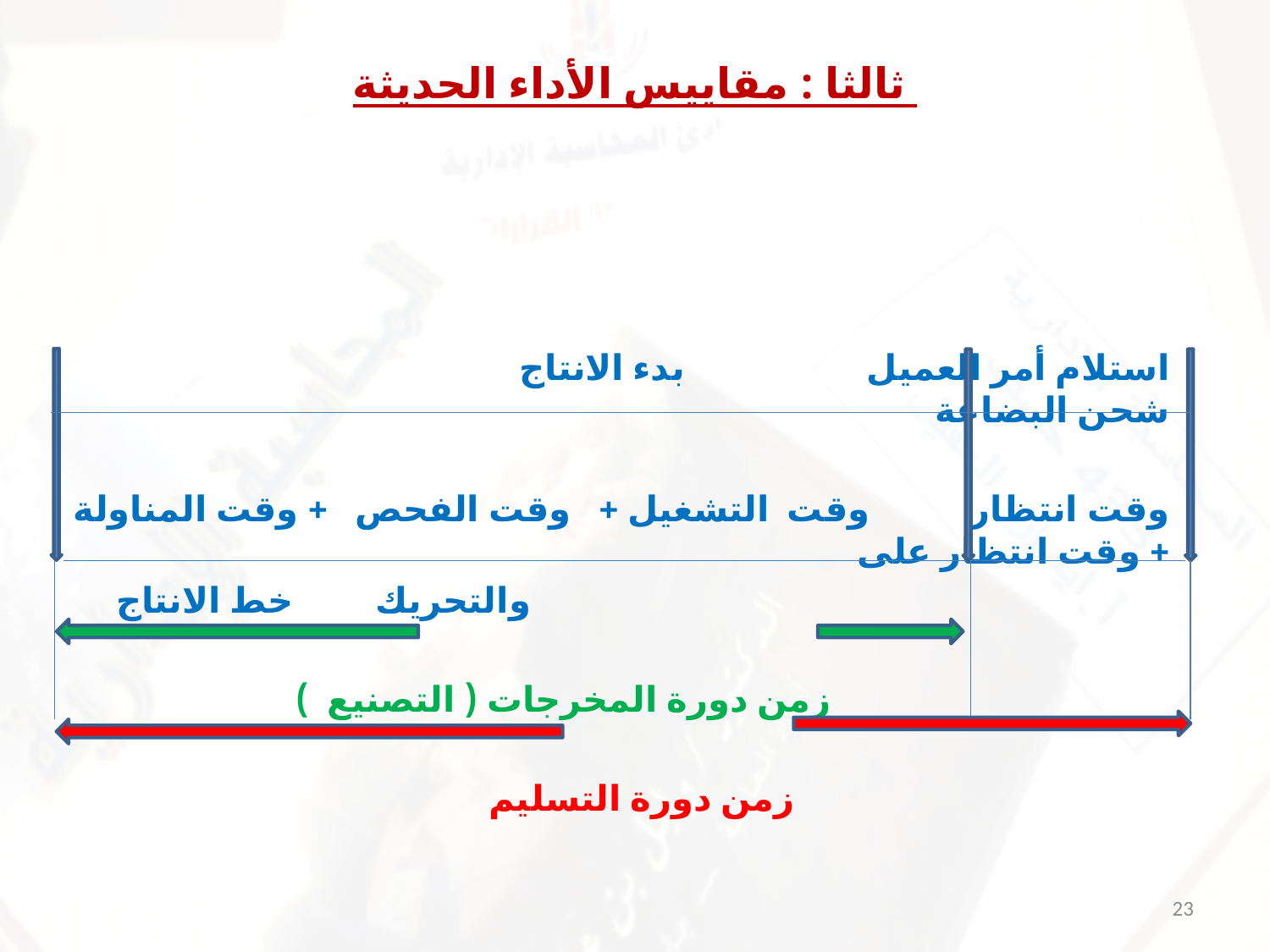

# ثالثا : مقاييس الأداء الحديثة

استلام أمر العميل                    بدء الانتاج                                            شحن البضاعة

وقت انتظار           وقت  التشغيل +   وقت الفحص   + وقت المناولة + وقت انتظار على
                                                                  والتحريك         خط الانتاج

                                 زمن دورة المخرجات ( التصنيع  )

                                     زمن دورة التسليم

23